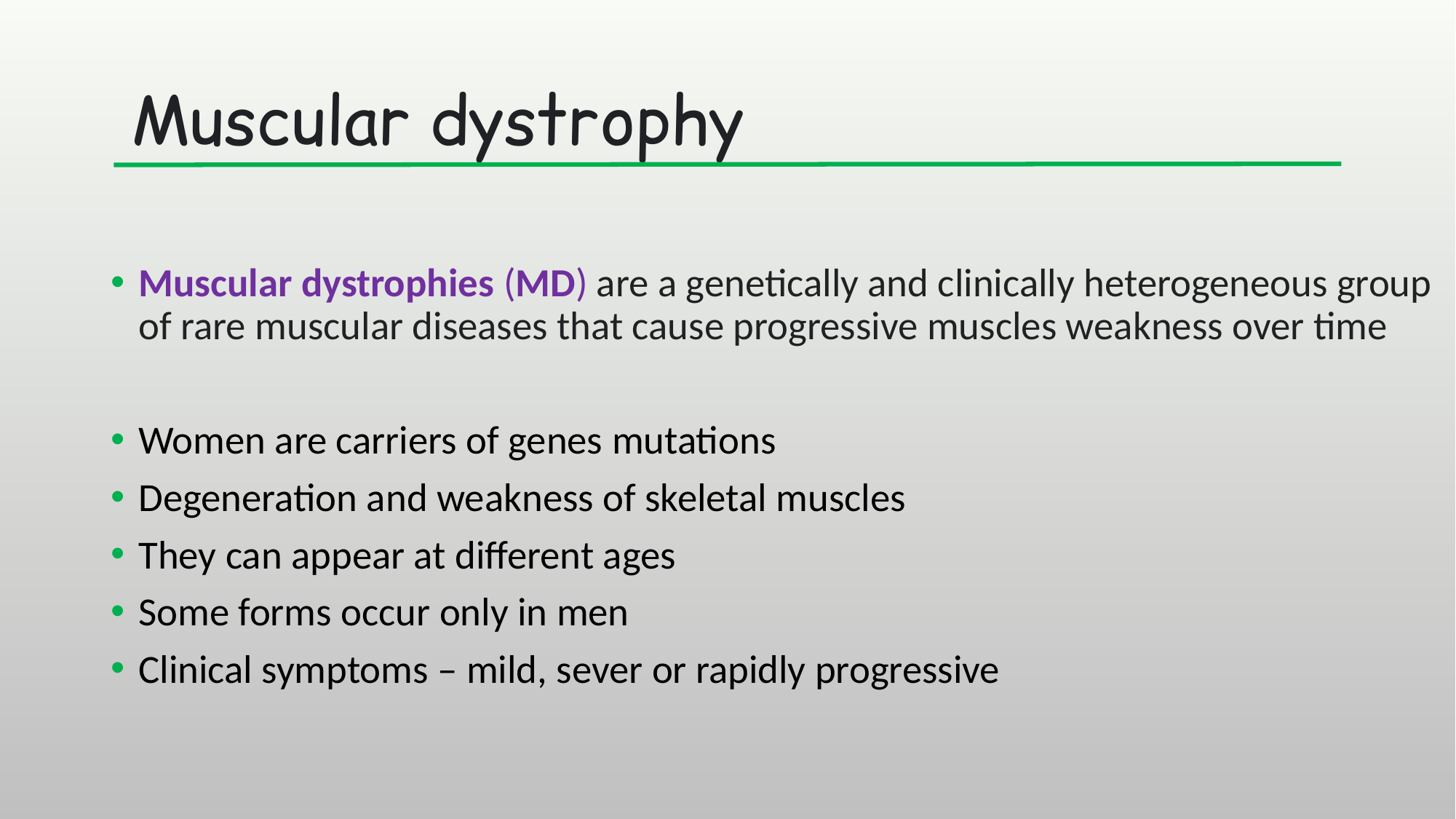

# Muscular dystrophy
Muscular dystrophies (MD) are a genetically and clinically heterogeneous group of rare muscular diseases that cause progressive muscles weakness over time

Women are carriers of genes mutations
Degeneration and weakness of skeletal muscles
They can appear at different ages
Some forms occur only in men
Clinical symptoms – mild, sever or rapidly progressive